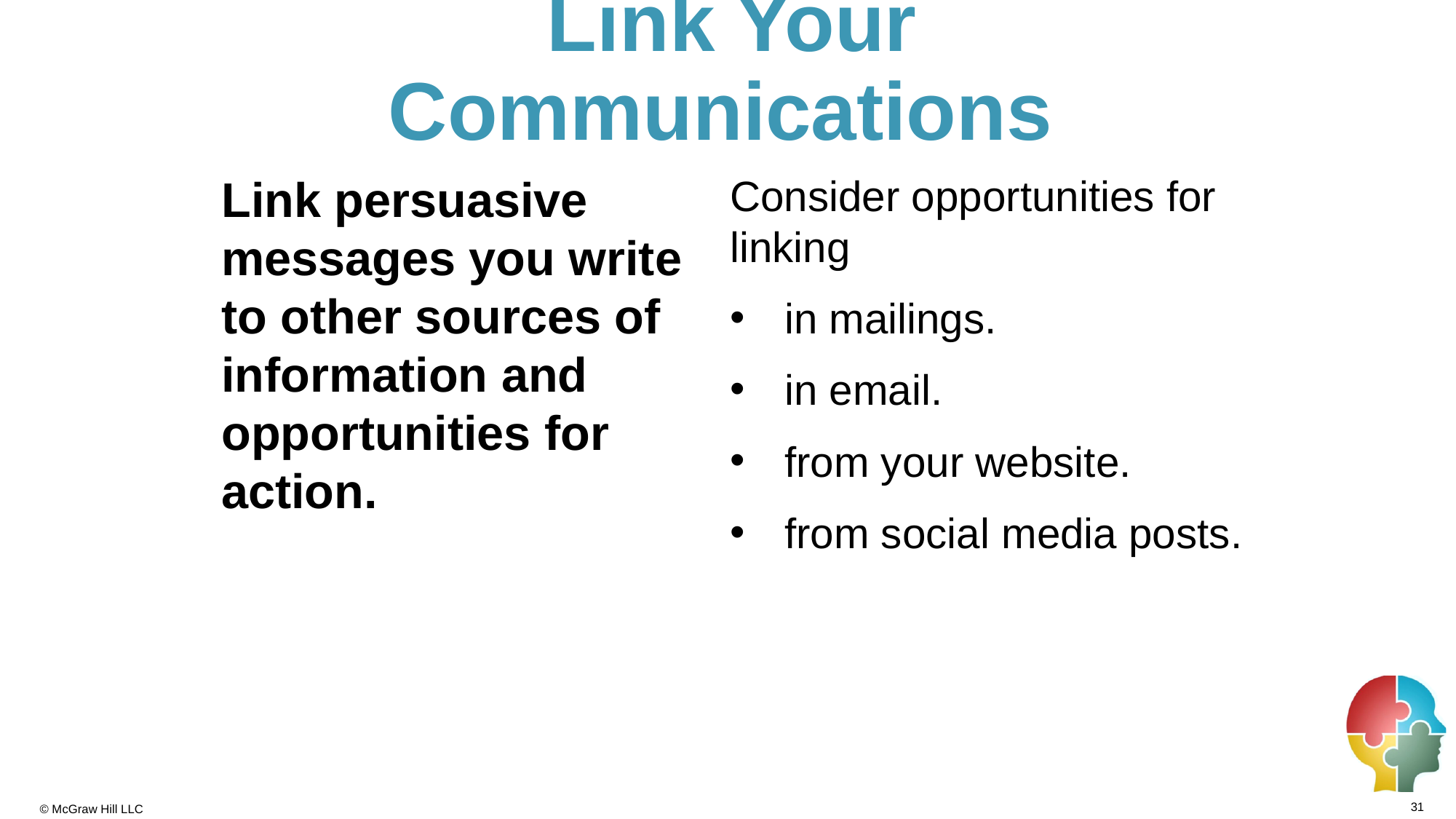

Link Your Communications
Link persuasive messages you write to other sources of information and opportunities for action.
Consider opportunities for linking
in mailings.
in email.
from your website.
from social media posts.
31